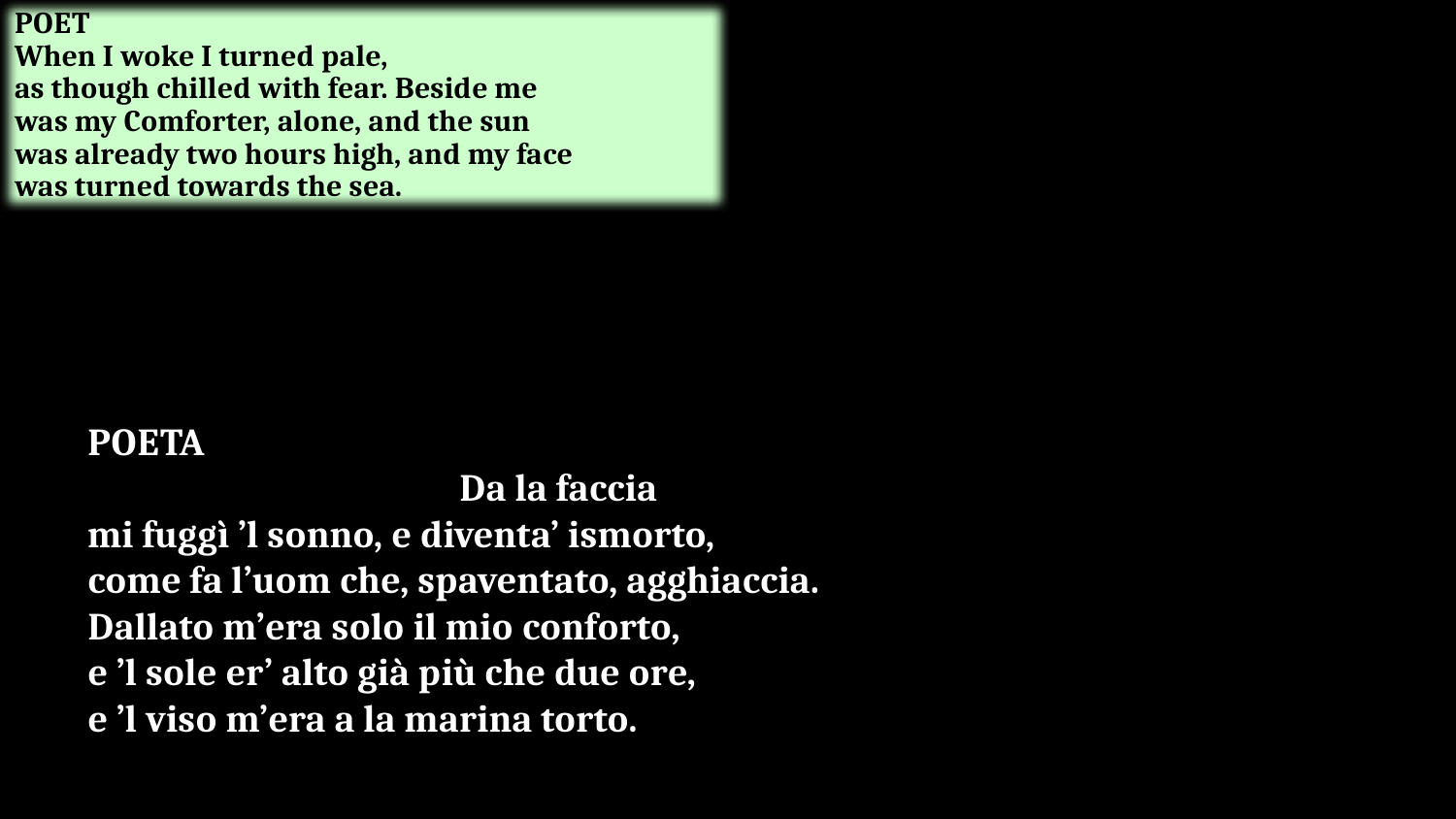

POET
When I woke I turned pale,
as though chilled with fear. Beside me
was my Comforter, alone, and the sun
was already two hours high, and my face
was turned towards the sea.
# POETA Da la faccia mi fuggì ’l sonno, e diventa’ ismorto, come fa l’uom che, spaventato, agghiaccia. Dallato m’era solo il mio conforto, e ’l sole er’ alto già più che due ore, e ’l viso m’era a la marina torto.